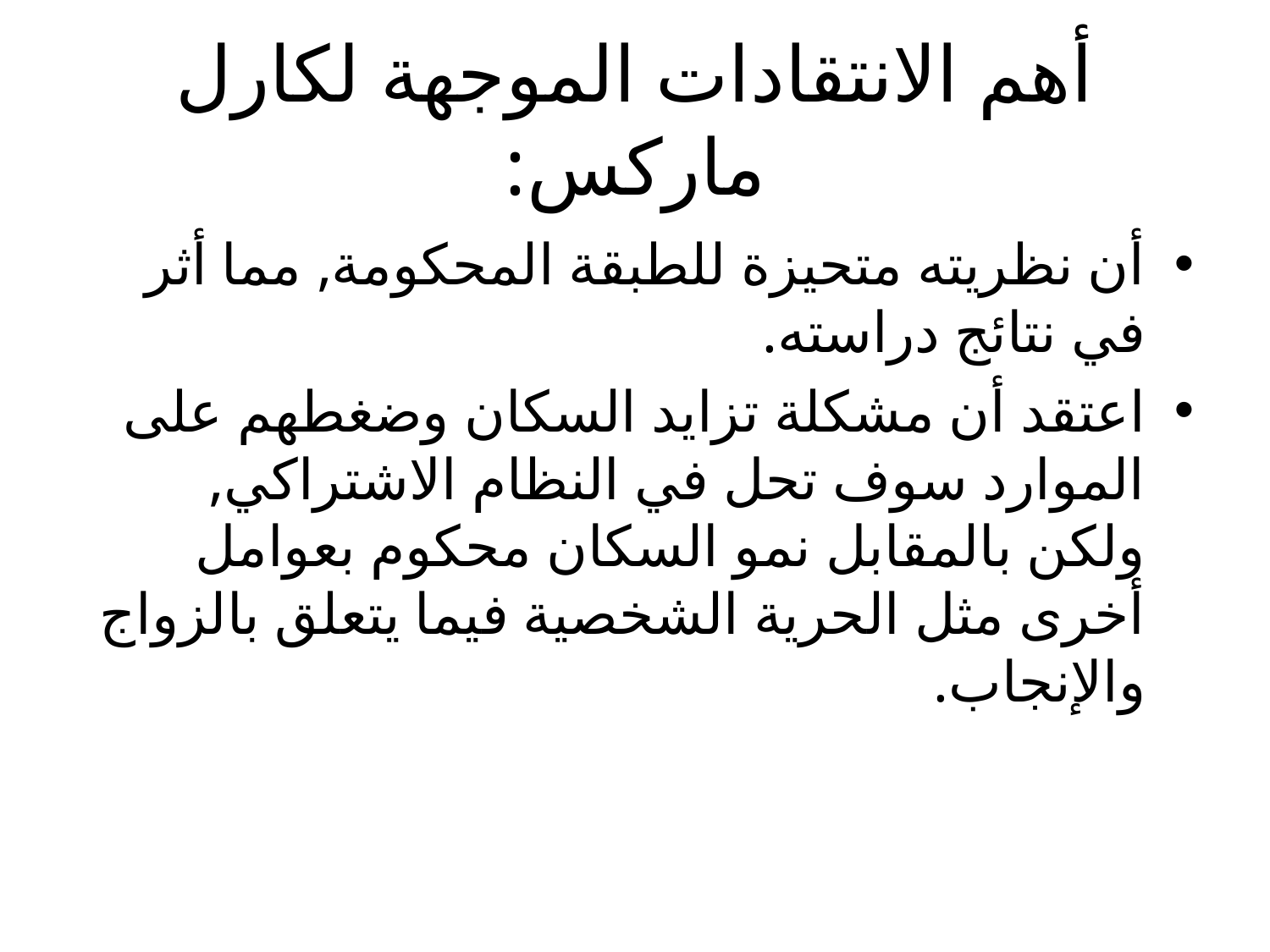

# أهم الانتقادات الموجهة لكارل ماركس:
أن نظريته متحيزة للطبقة المحكومة, مما أثر في نتائج دراسته.
اعتقد أن مشكلة تزايد السكان وضغطهم على الموارد سوف تحل في النظام الاشتراكي, ولكن بالمقابل نمو السكان محكوم بعوامل أخرى مثل الحرية الشخصية فيما يتعلق بالزواج والإنجاب.